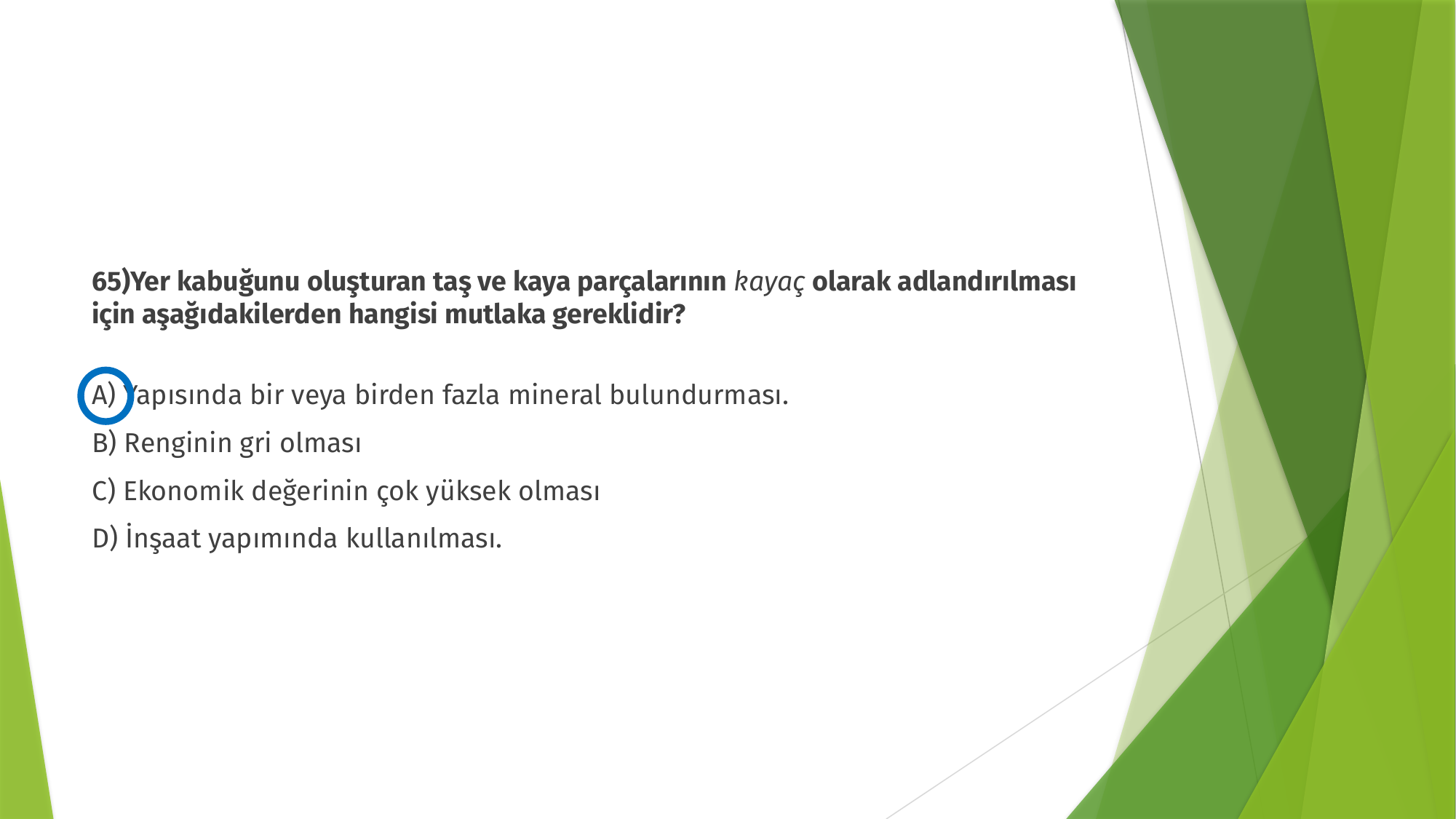

#
65)Yer kabuğunu oluşturan taş ve kaya parçalarının kayaç olarak adlandırılması için aşağıdakilerden hangisi mutlaka gereklidir?
A) Yapısında bir veya birden fazla mineral bulundurması.
B) Renginin gri olması
C) Ekonomik değerinin çok yüksek olması
D) İnşaat yapımında kullanılması.